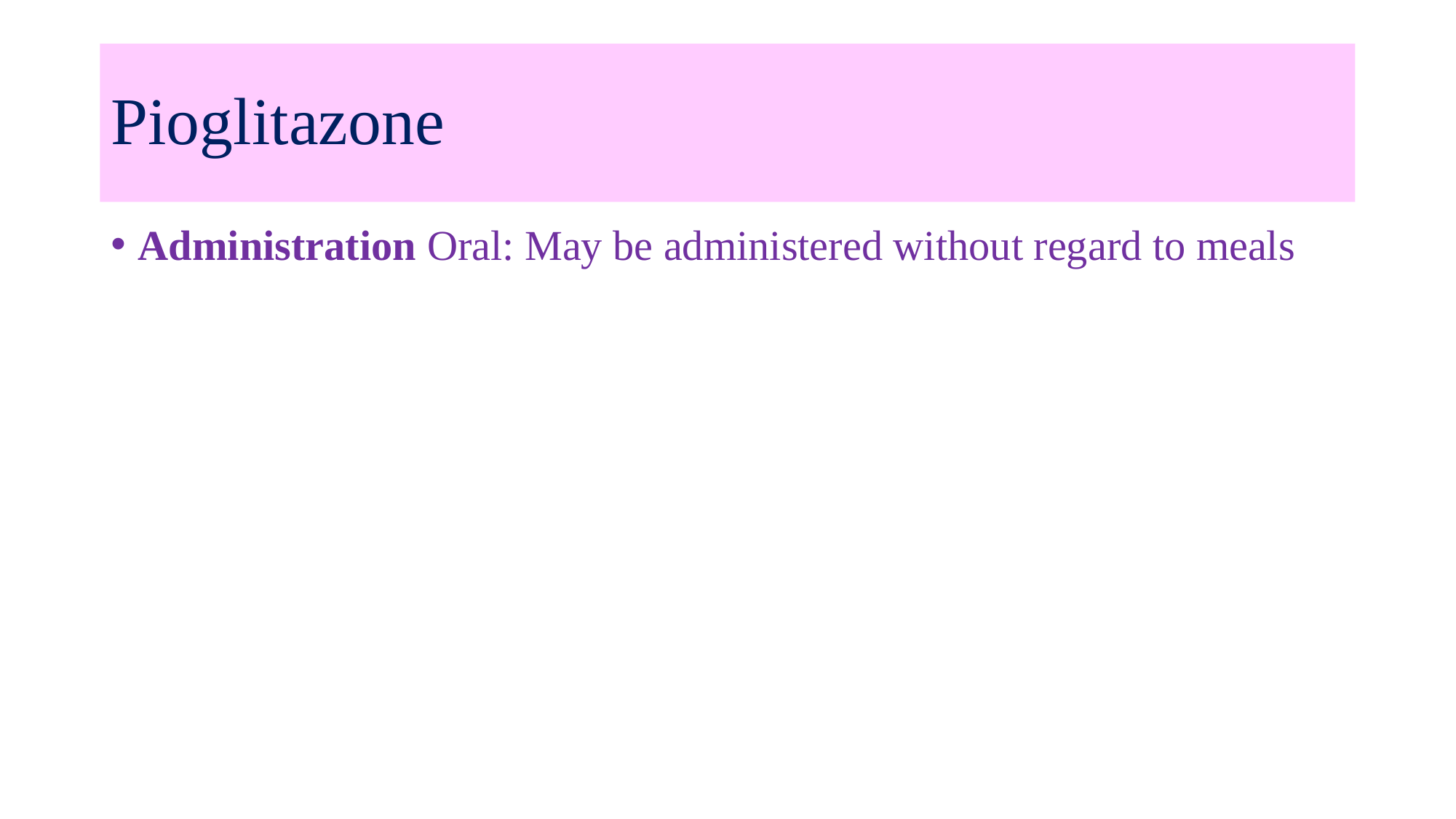

# Pioglitazone
Administration Oral: May be administered without regard to meals